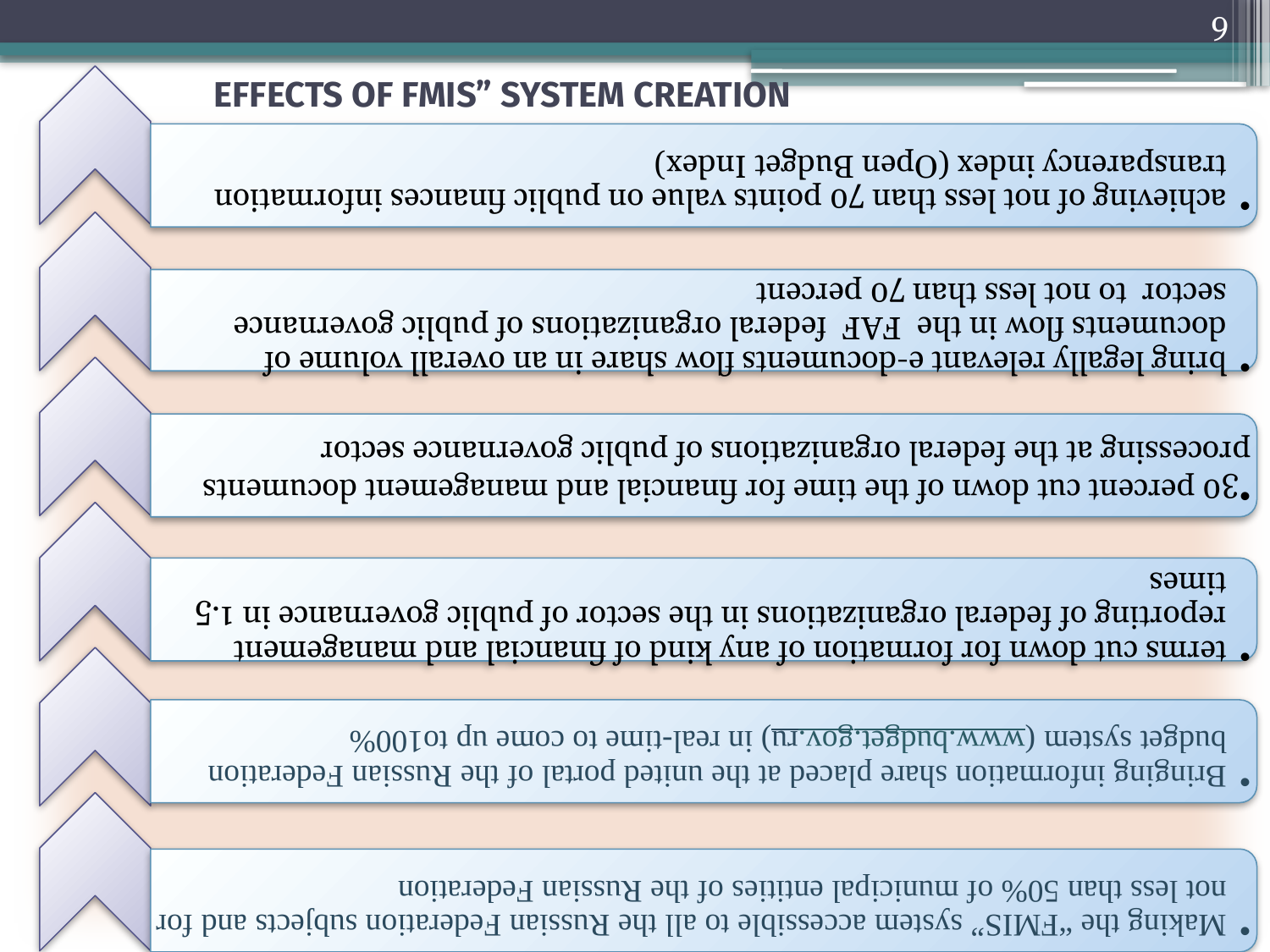

9
# EFFECTS OF FMIS” SYSTEM CREATION

achieving of not less than 70 points value on public finances information transparency index (Open Budget Index)

bring legally relevant e-documents flow share in an overall volume of documents flow in the  FAF  federal organizations of public governance sector  to not less than 70 percent

30 percent cut down of the time for financial and management documents processing at the federal organizations of public governance sector

terms cut down for formation of any kind of financial and management reporting of federal organizations in the sector of public governance in 1.5 times

Bringing information share placed at the united portal of the Russian Federation budget system (www.budget.gov.ru) in real-time to come up to100%

Making the “FMIS” system accessible to all the Russian Federation subjects and for not less than 50% of municipal entities of the Russian Federation